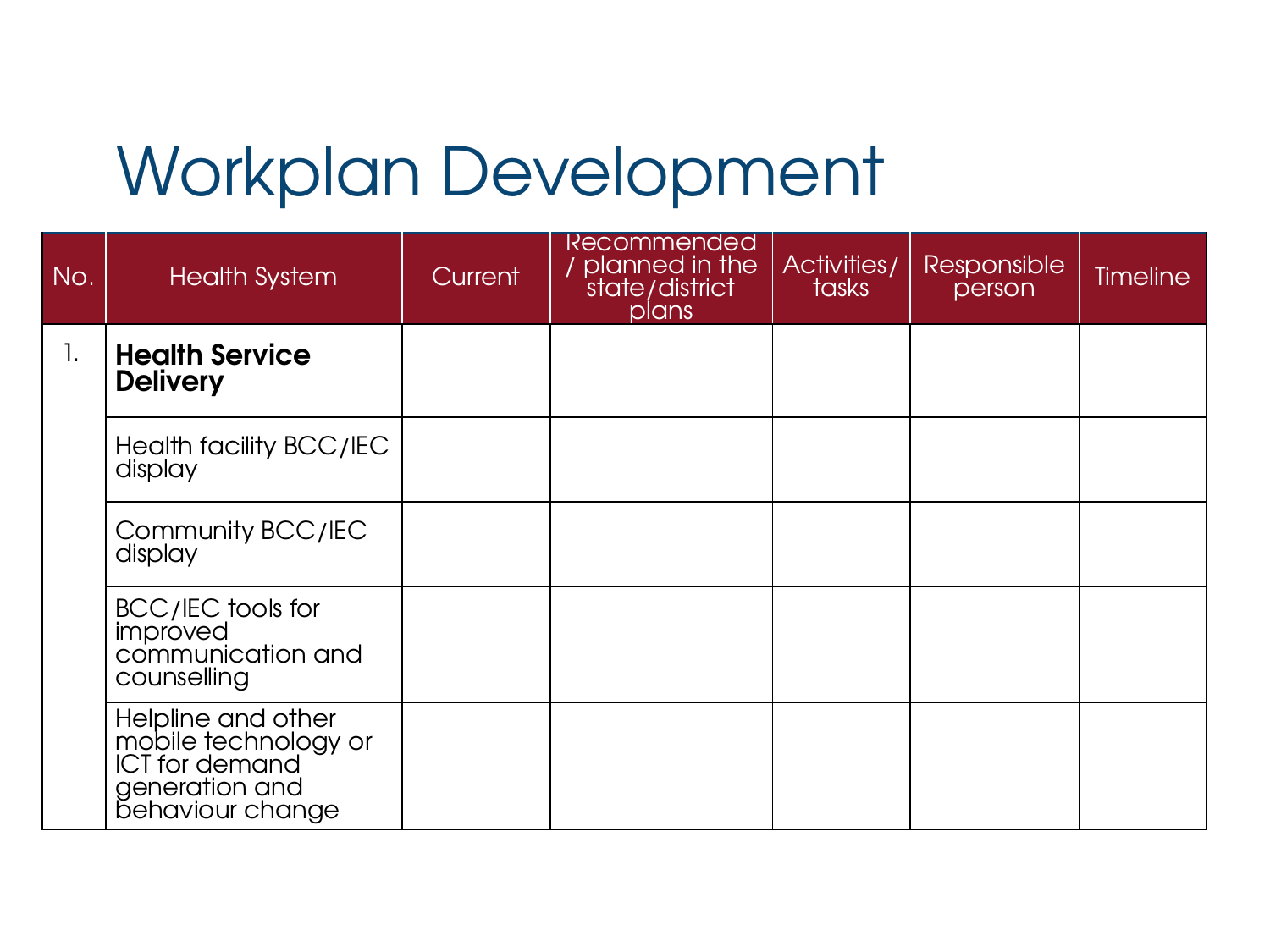

# Workplan Development
| No. | Health System | Current | Recommended/ planned in the state/district plans | Activities/ tasks | Responsible person | Timeline |
| --- | --- | --- | --- | --- | --- | --- |
|  | Health Service Delivery |  |  |  |  |  |
|  | Health facility BCC/IEC display |  |  |  |  |  |
|  | Community BCC/IEC display |  |  |  |  |  |
|  | BCC/IEC tools for improved communication and counselling |  |  |  |  |  |
|  | Helpline and other mobile technology or ICT for demand generation and behaviour change |  |  |  |  |  |